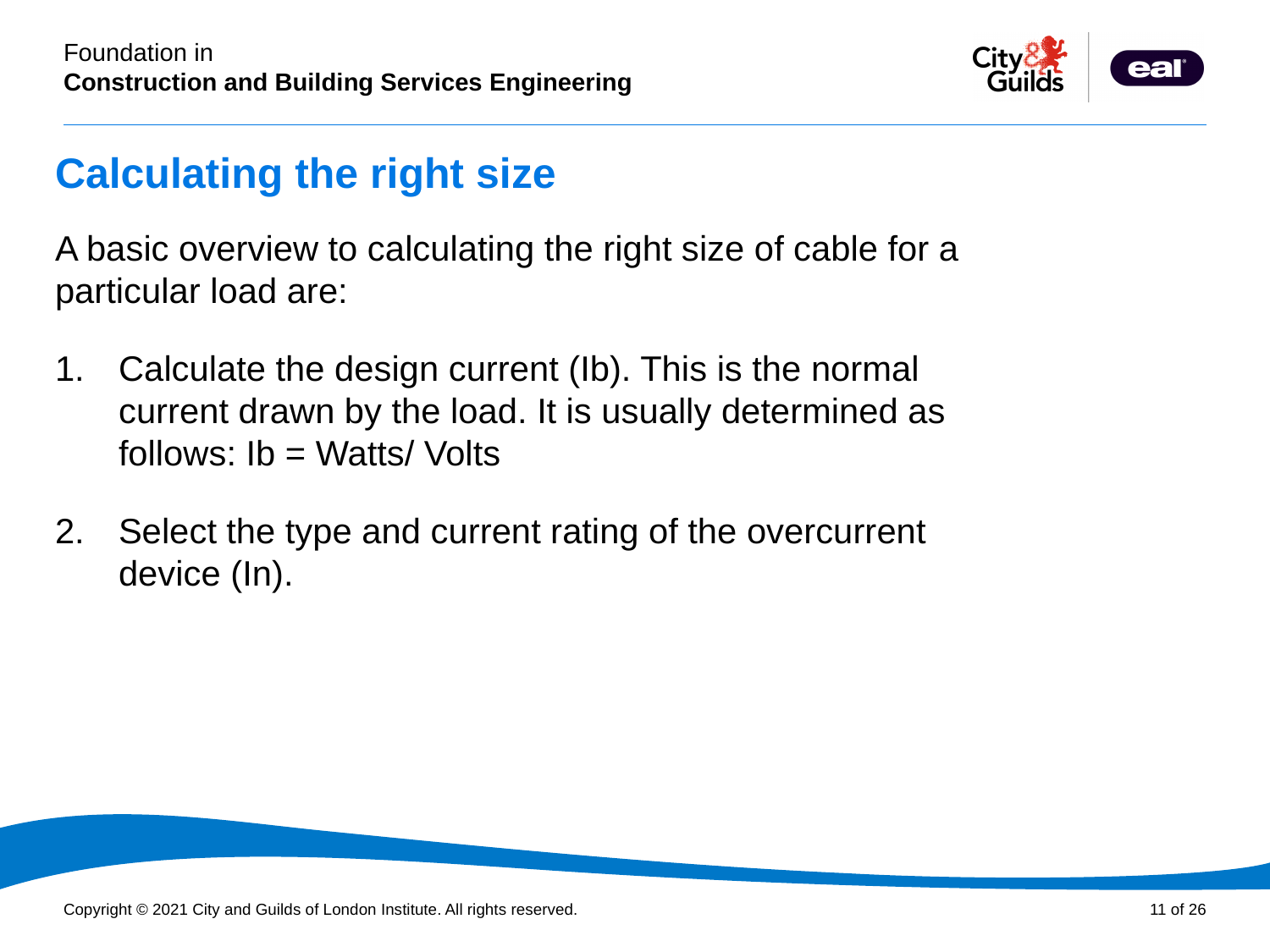

# Calculating the right size
A basic overview to calculating the right size of cable for a particular load are:
Calculate the design current (Ib). This is the normal current drawn by the load. It is usually determined as follows: Ib = Watts/ Volts
Select the type and current rating of the overcurrent device (In).